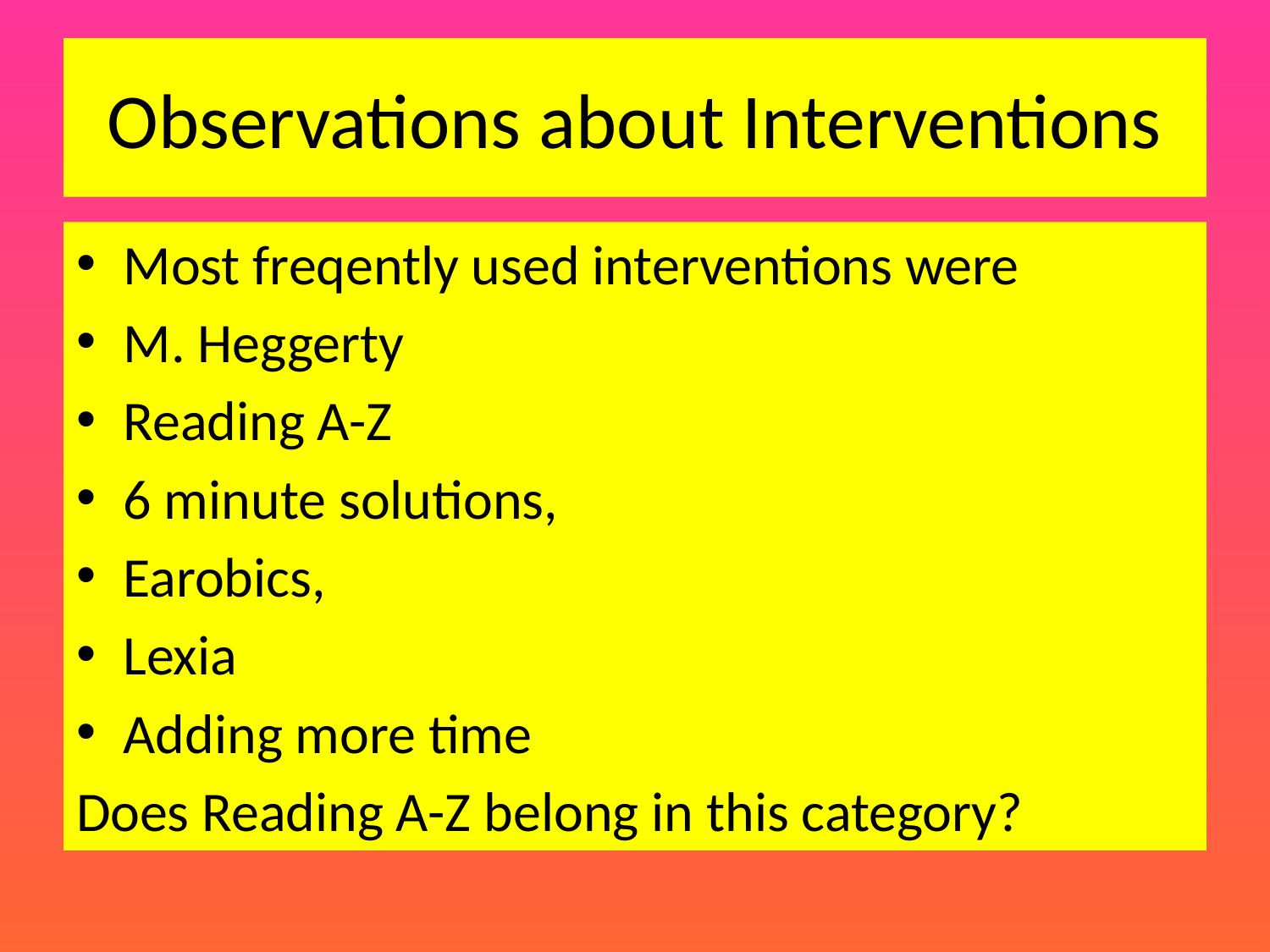

# Observations about Interventions
Most freqently used interventions were
M. Heggerty
Reading A-Z
6 minute solutions,
Earobics,
Lexia
Adding more time
Does Reading A-Z belong in this category?